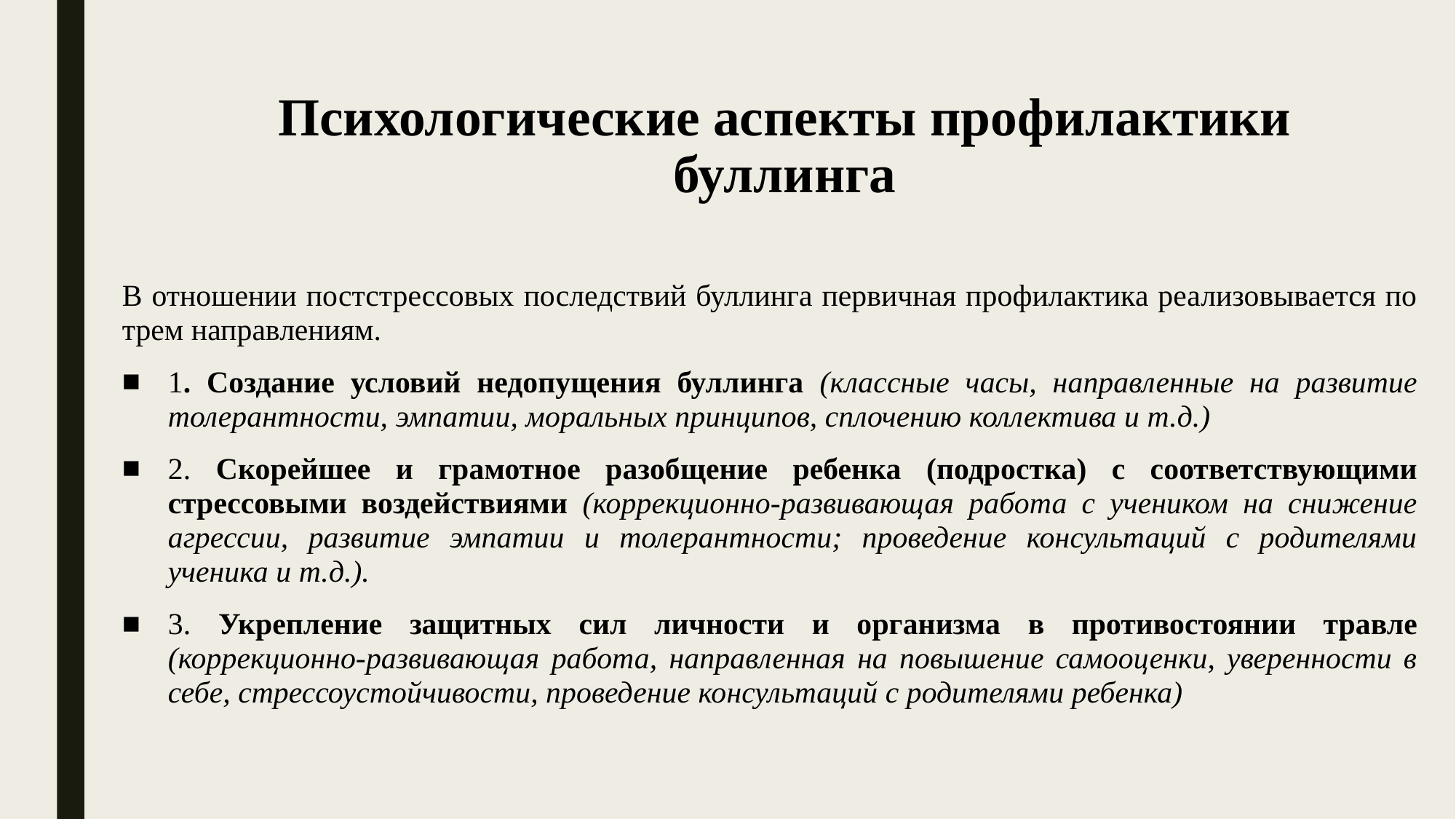

# Психологические аспекты профилактики буллинга
В отношении постстрессовых последствий буллинга первичная профилактика реализовывается по трем направлениям.
1. Создание условий недопущения буллинга (классные часы, направленные на развитие толерантности, эмпатии, моральных принципов, сплочению коллектива и т.д.)
2. Скорейшее и грамотное разобщение ребенка (подростка) с соответствующими стрессовыми воздействиями (коррекционно-развивающая работа с учеником на снижение агрессии, развитие эмпатии и толерантности; проведение консультаций с родителями ученика и т.д.).
3. Укрепление защитных сил личности и организма в противостоянии травле (коррекционно-развивающая работа, направленная на повышение самооценки, уверенности в себе, стрессоустойчивости, проведение консультаций с родителями ребенка)